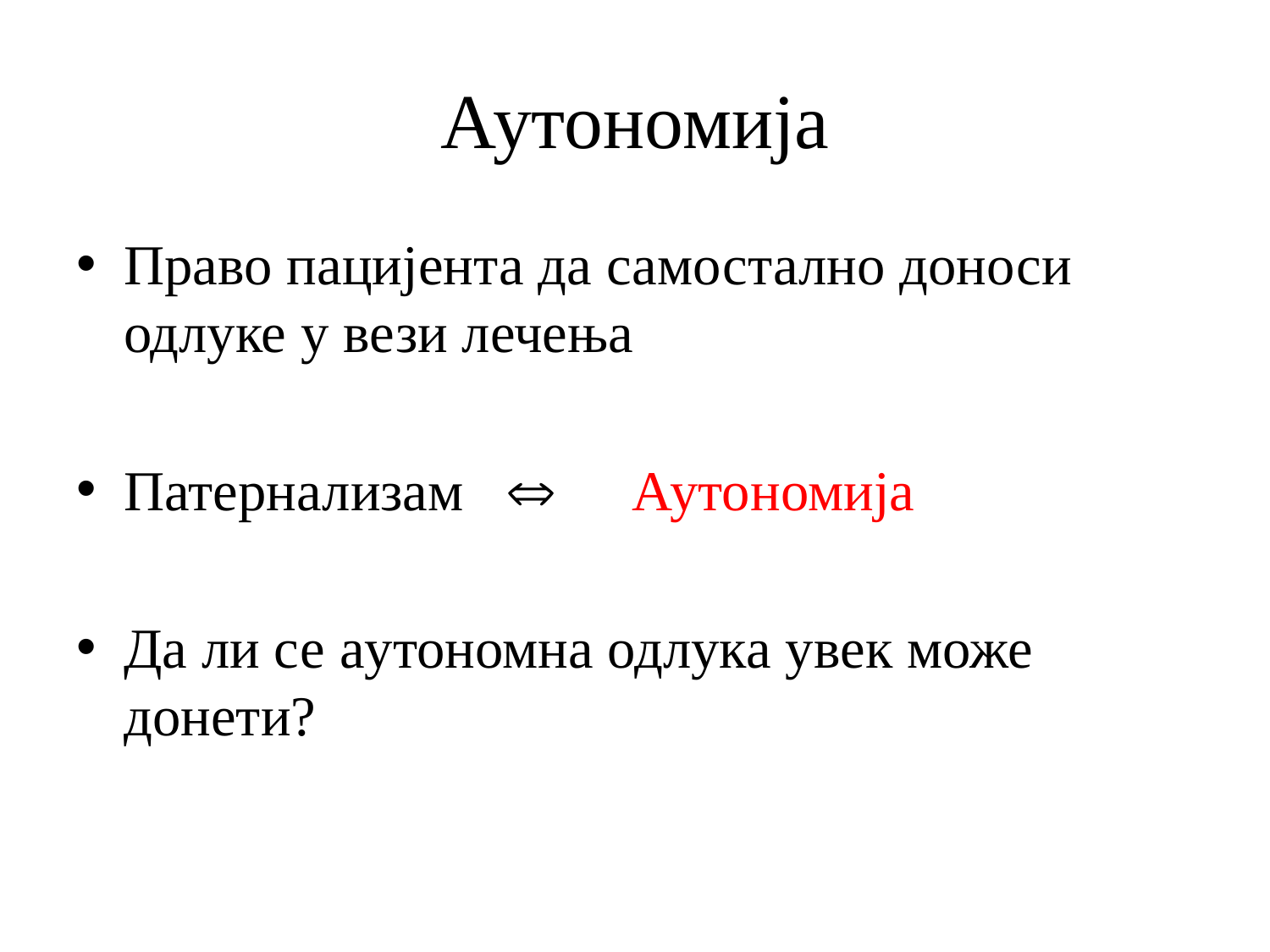

# Аутономија
Право пацијента да самостално доноси одлуке у вези лечења

Патернализам	⇔	Аутономија

Да ли се aутономна одлука увек може донети?